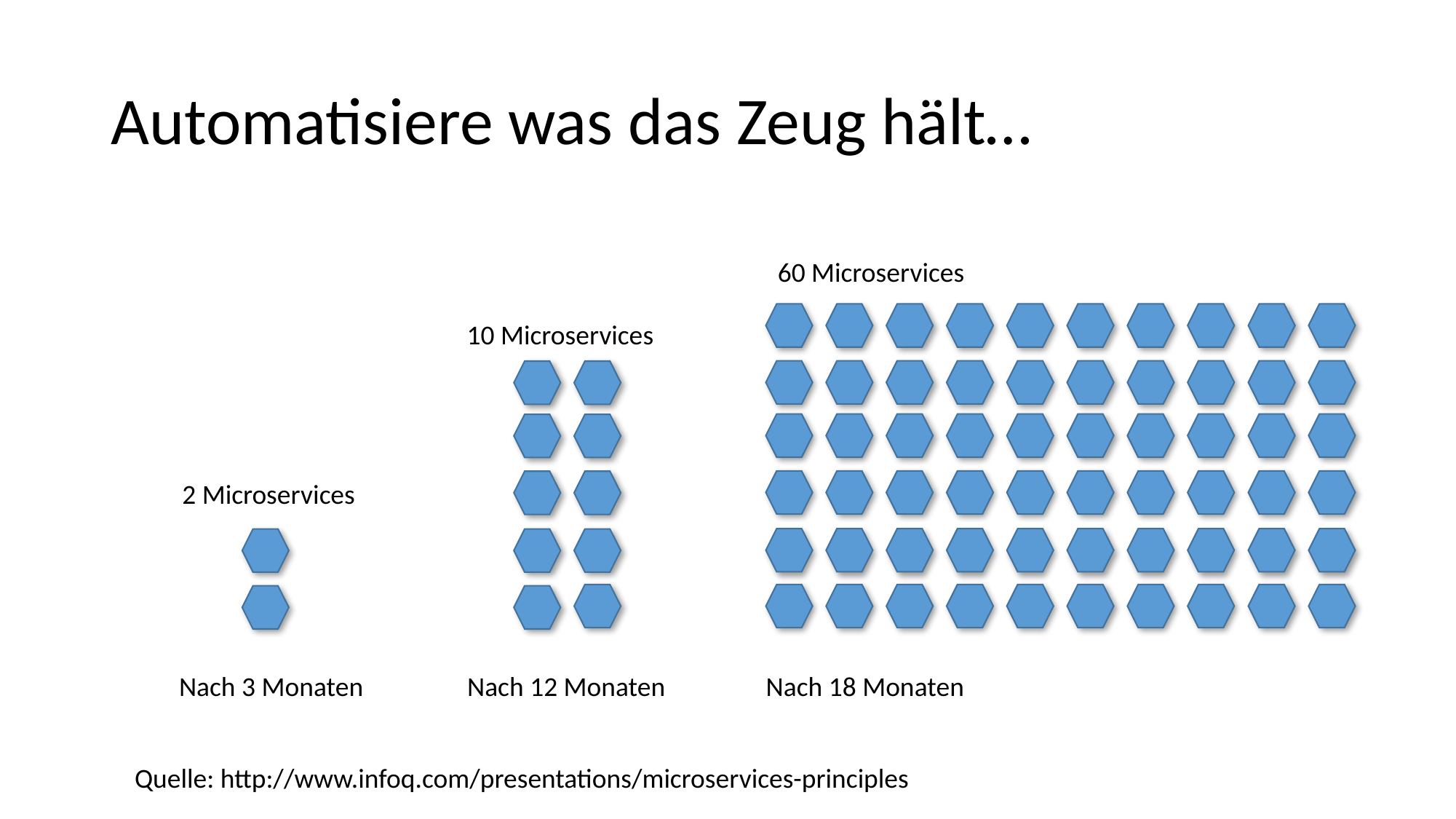

# Automatisiere was das Zeug hält…
60 Microservices

Nach 18 Monaten
10 Microservices

Nach 12 Monaten
2 Microservices

Nach 3 Monaten
Quelle: http://www.infoq.com/presentations/microservices-principles